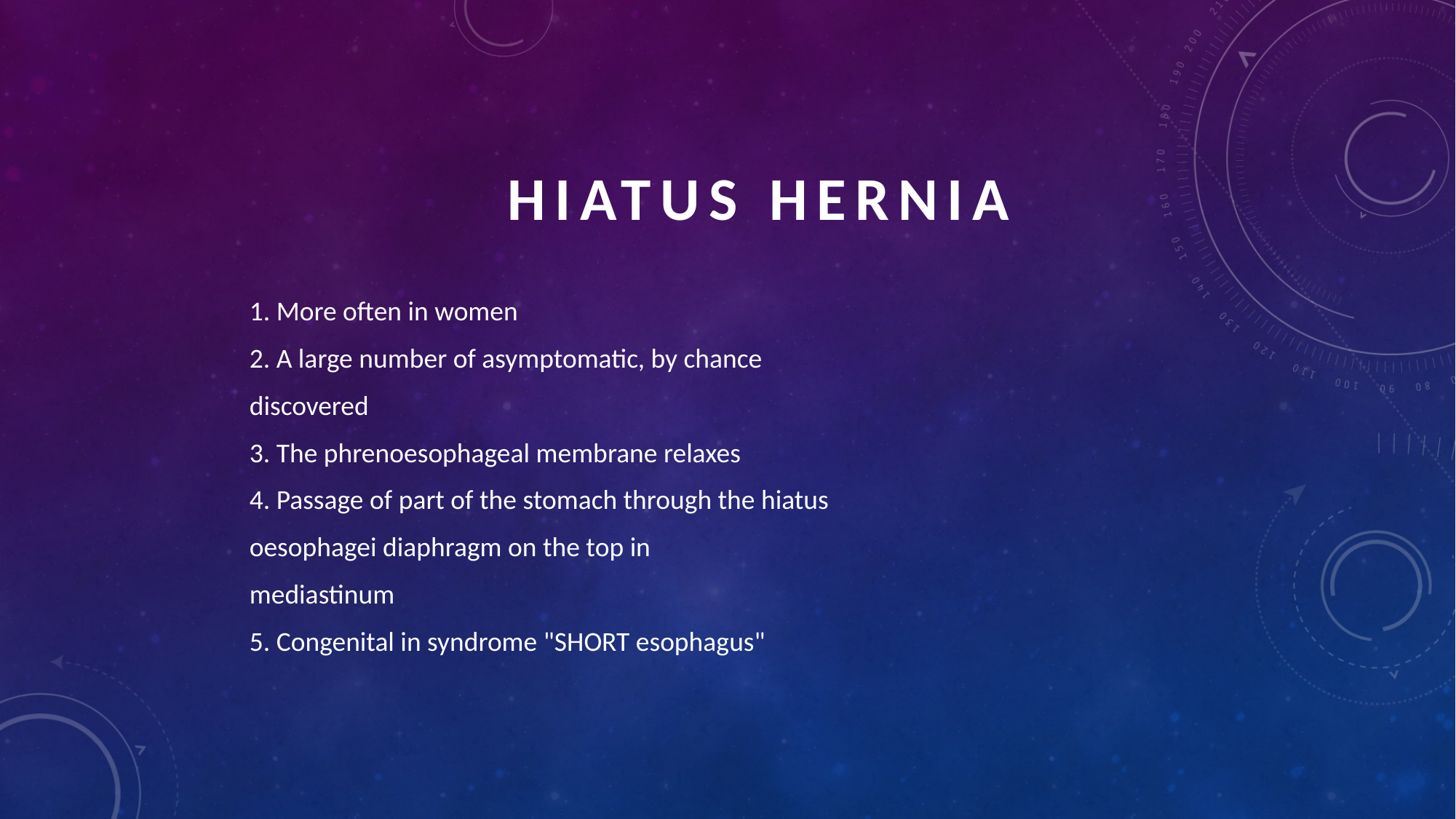

HIATUS HERNIA

1. More often in women
2. A large number of asymptomatic, by chance
discovered
3. The phrenoesophageal membrane relaxes
4. Passage of part of the stomach through the hiatus
oesophagei diaphragm on the top in
mediastinum
5. Congenital in syndrome "SHORT esophagus"